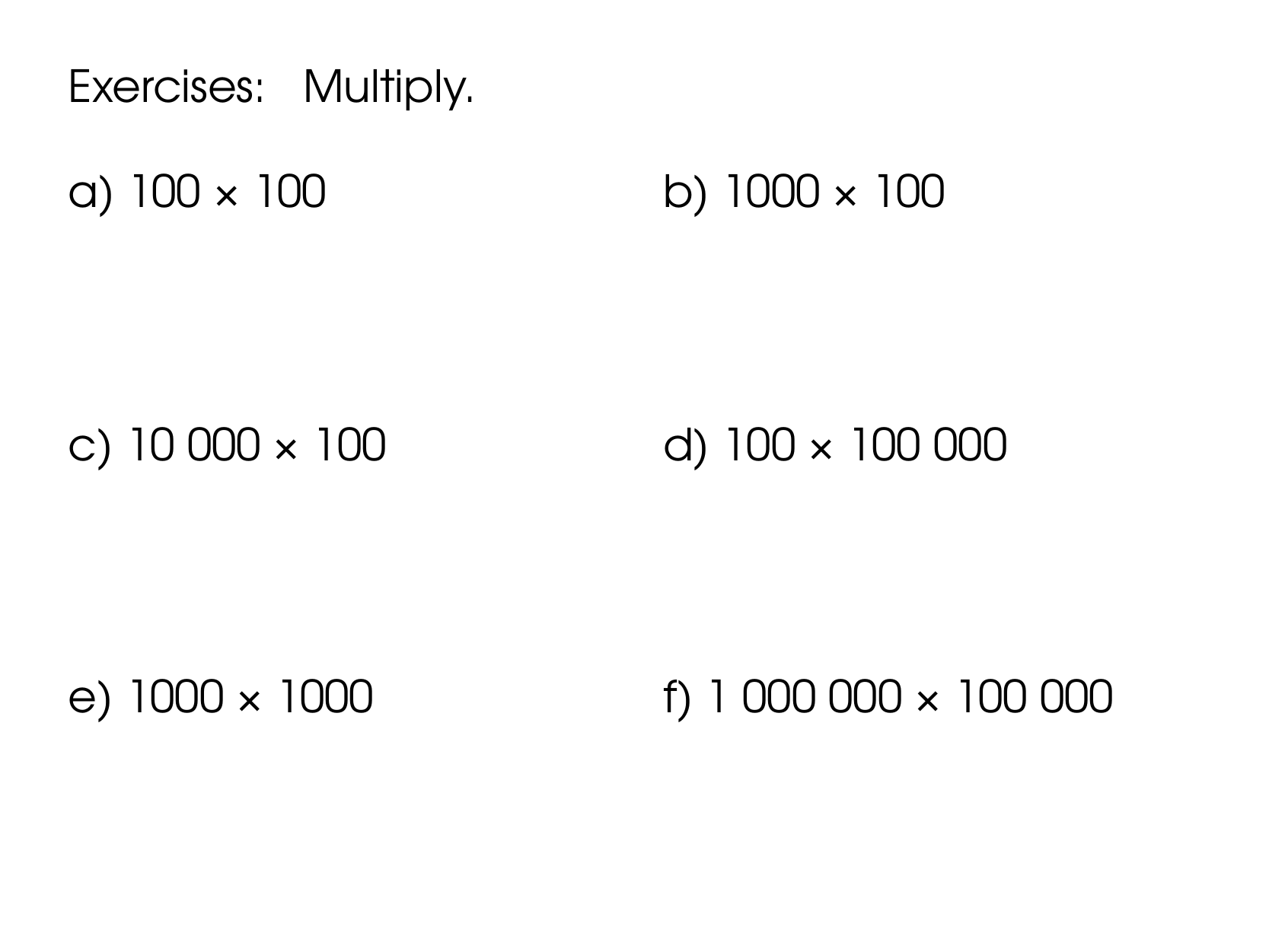

Exercises:   Multiply.
a) 100 × 100
b) 1000 × 100
c) 10 000 × 100
d) 100 × 100 000
e) 1000 × 1000
f) 1 000 000 × 100 000